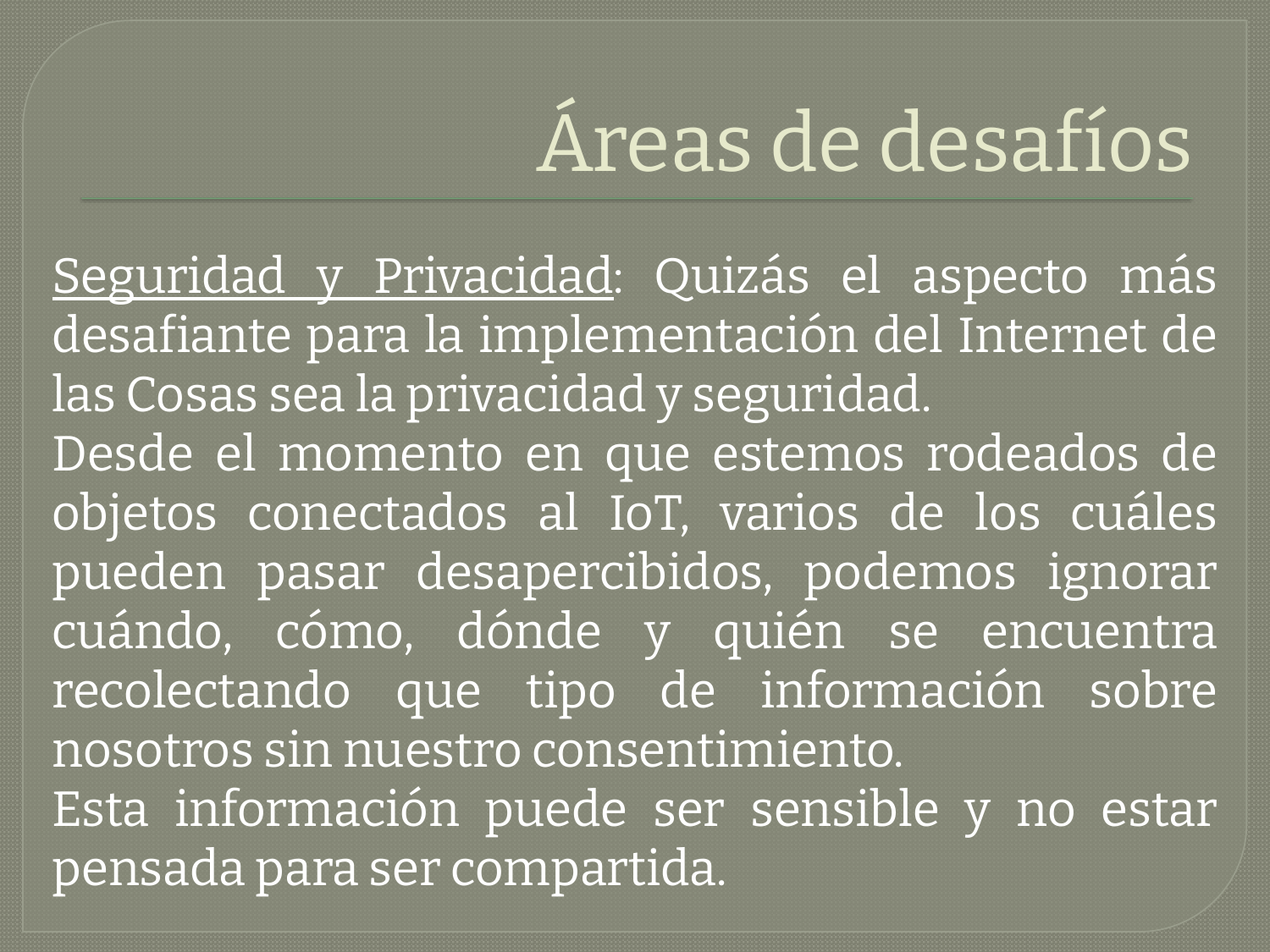

# Áreas de desafíos

Seguridad y Privacidad: Quizás el aspecto más desafiante para la implementación del Internet de las Cosas sea la privacidad y seguridad.
Desde el momento en que estemos rodeados de objetos conectados al IoT, varios de los cuáles pueden pasar desapercibidos, podemos ignorar cuándo, cómo, dónde y quién se encuentra recolectando que tipo de información sobre nosotros sin nuestro consentimiento.
Esta información puede ser sensible y no estar pensada para ser compartida.